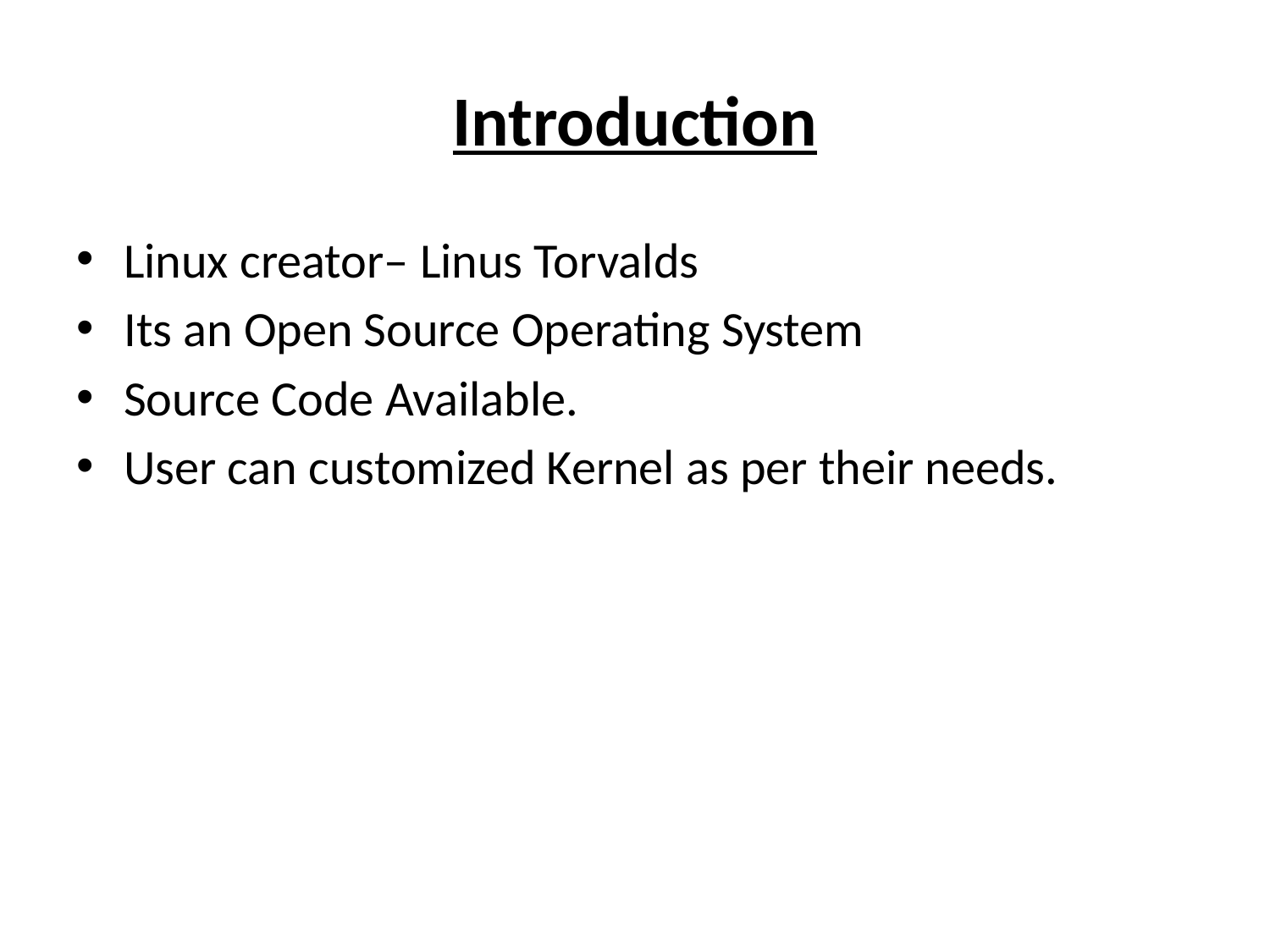

# Introduction
Linux creator– Linus Torvalds
Its an Open Source Operating System
Source Code Available.
User can customized Kernel as per their needs.